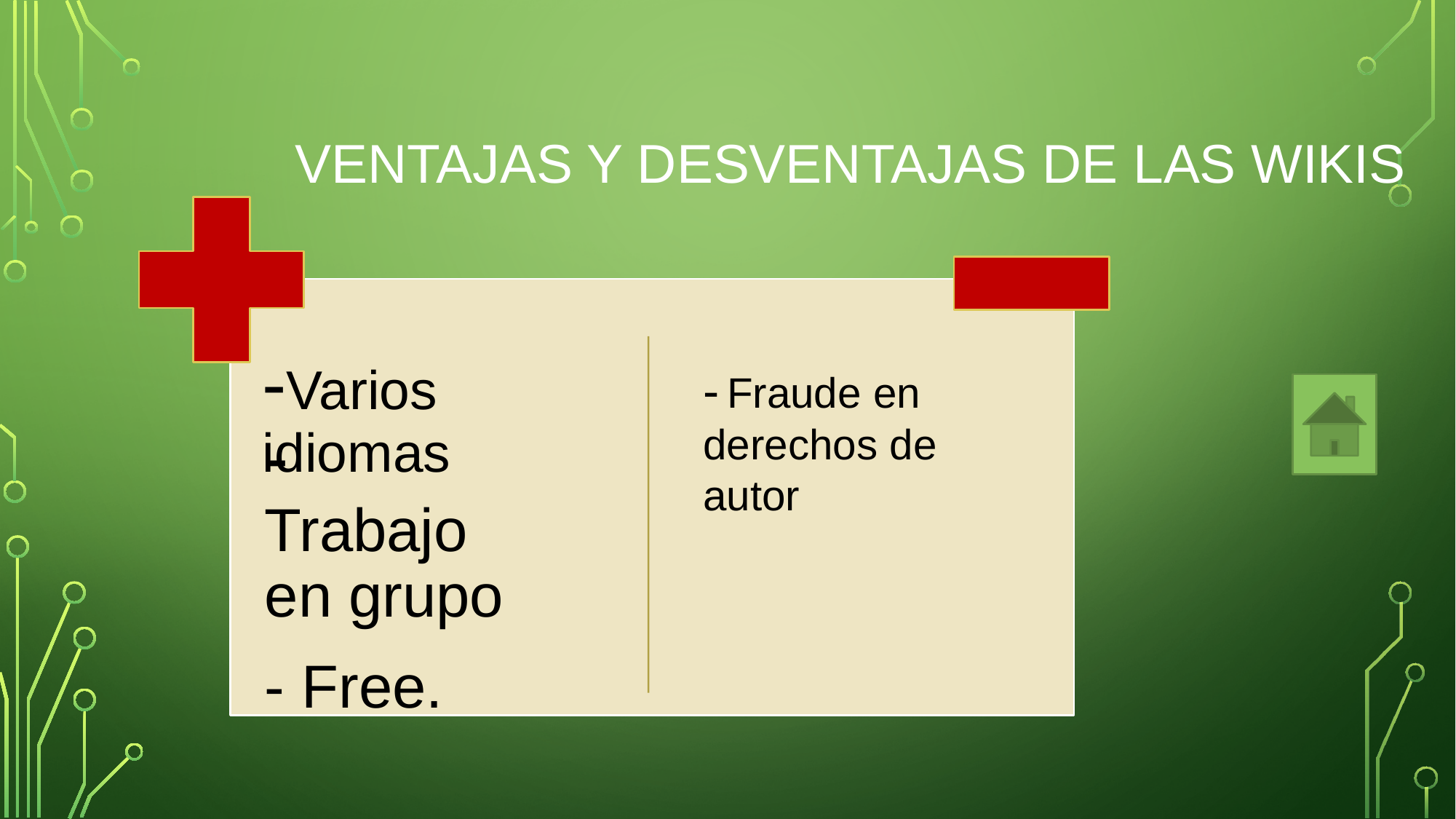

# Ventajas y desventajas DE LAS WIKIS
-Varios idiomas
- Trabajo en grupo
- Free.
- Fraude en derechos de autor